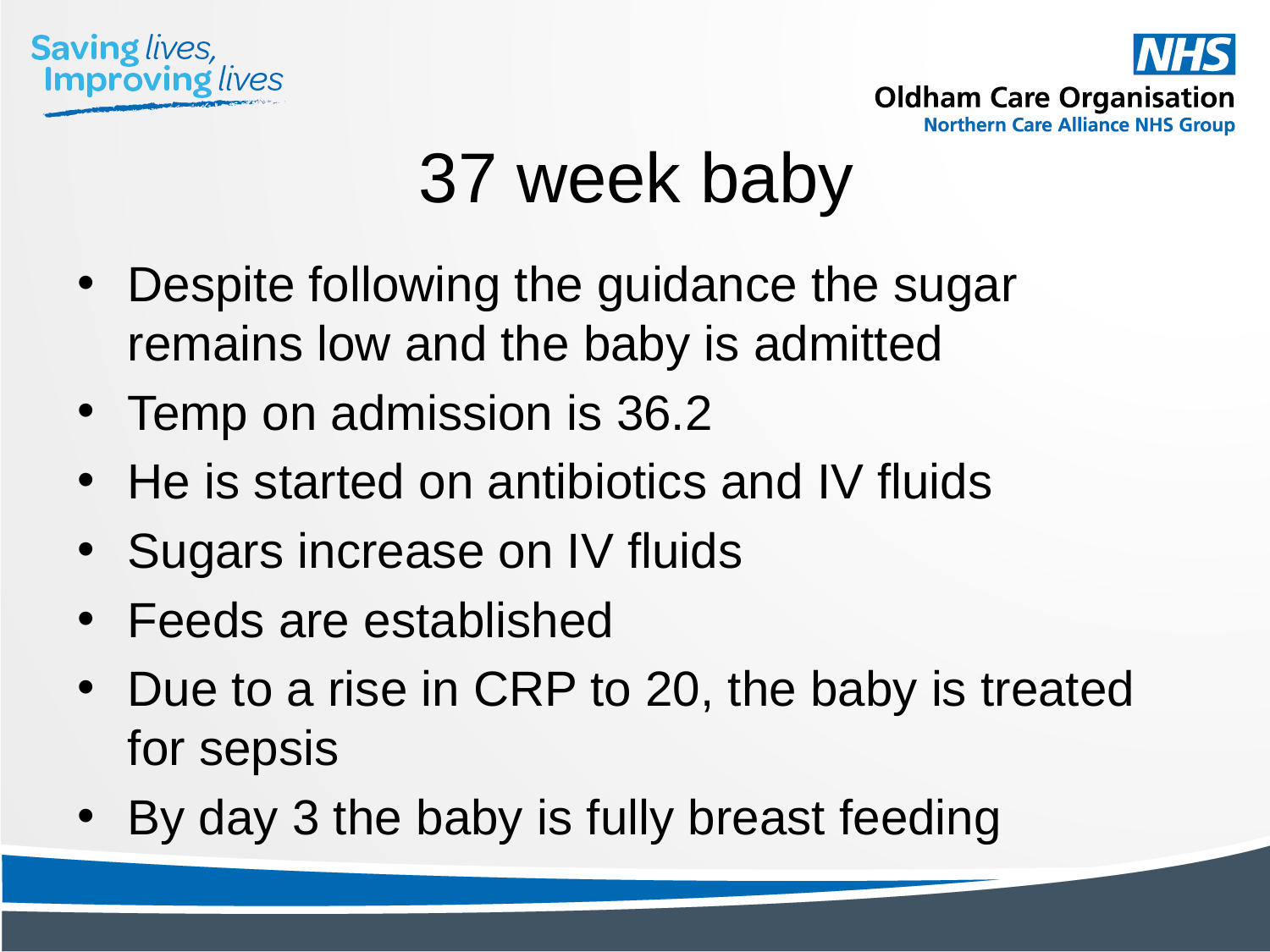

# 37 week baby
Despite following the guidance the sugar remains low and the baby is admitted
Temp on admission is 36.2
He is started on antibiotics and IV fluids
Sugars increase on IV fluids
Feeds are established
Due to a rise in CRP to 20, the baby is treated for sepsis
By day 3 the baby is fully breast feeding